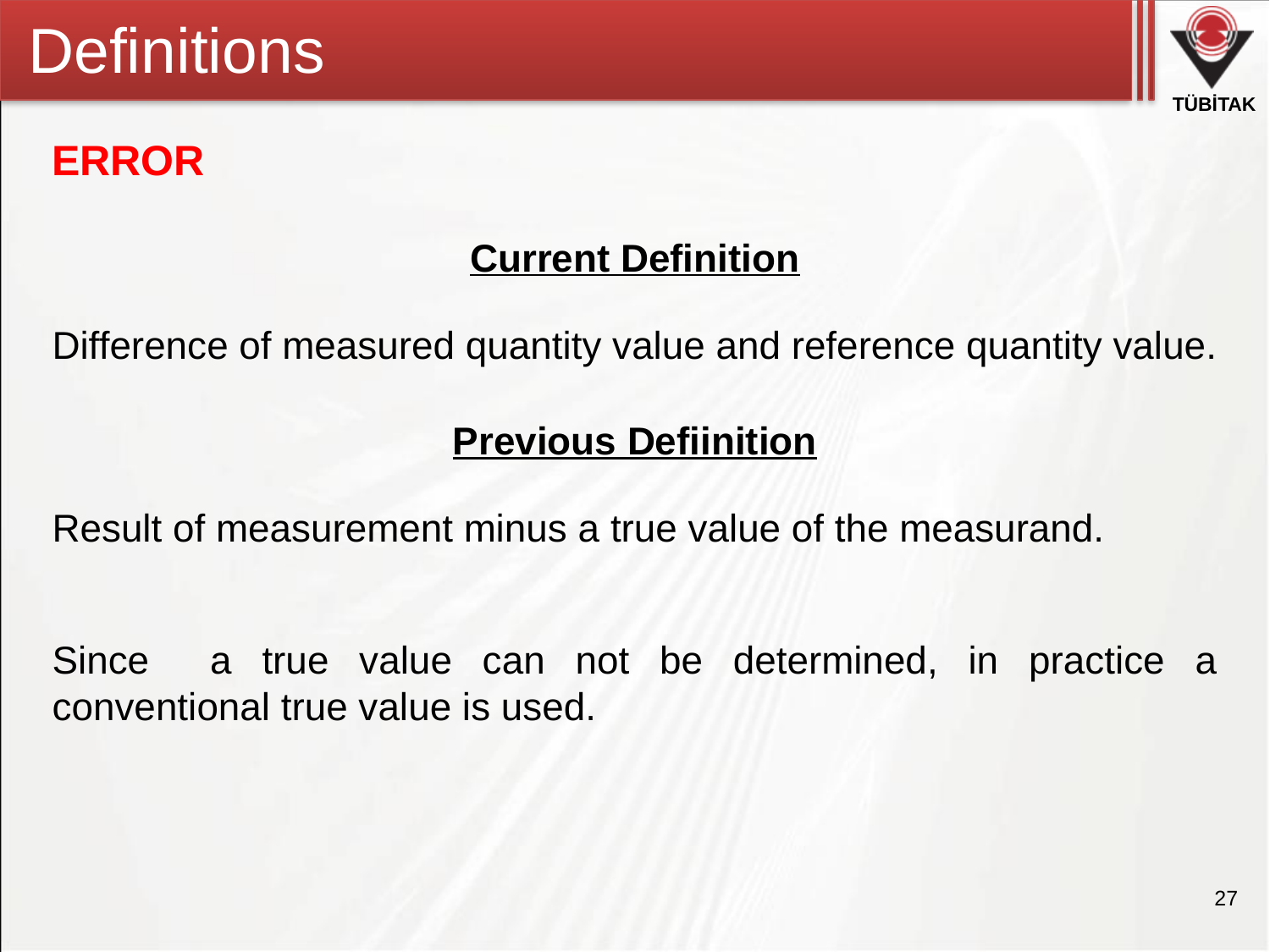

Definitions
ERROR

Current Definition
Difference of measured quantity value and reference quantity value.

Previous Defiinition
Result of measurement minus a true value of the measurand.

Since  a true value can not be determined, in practice a conventional true value is used.

27